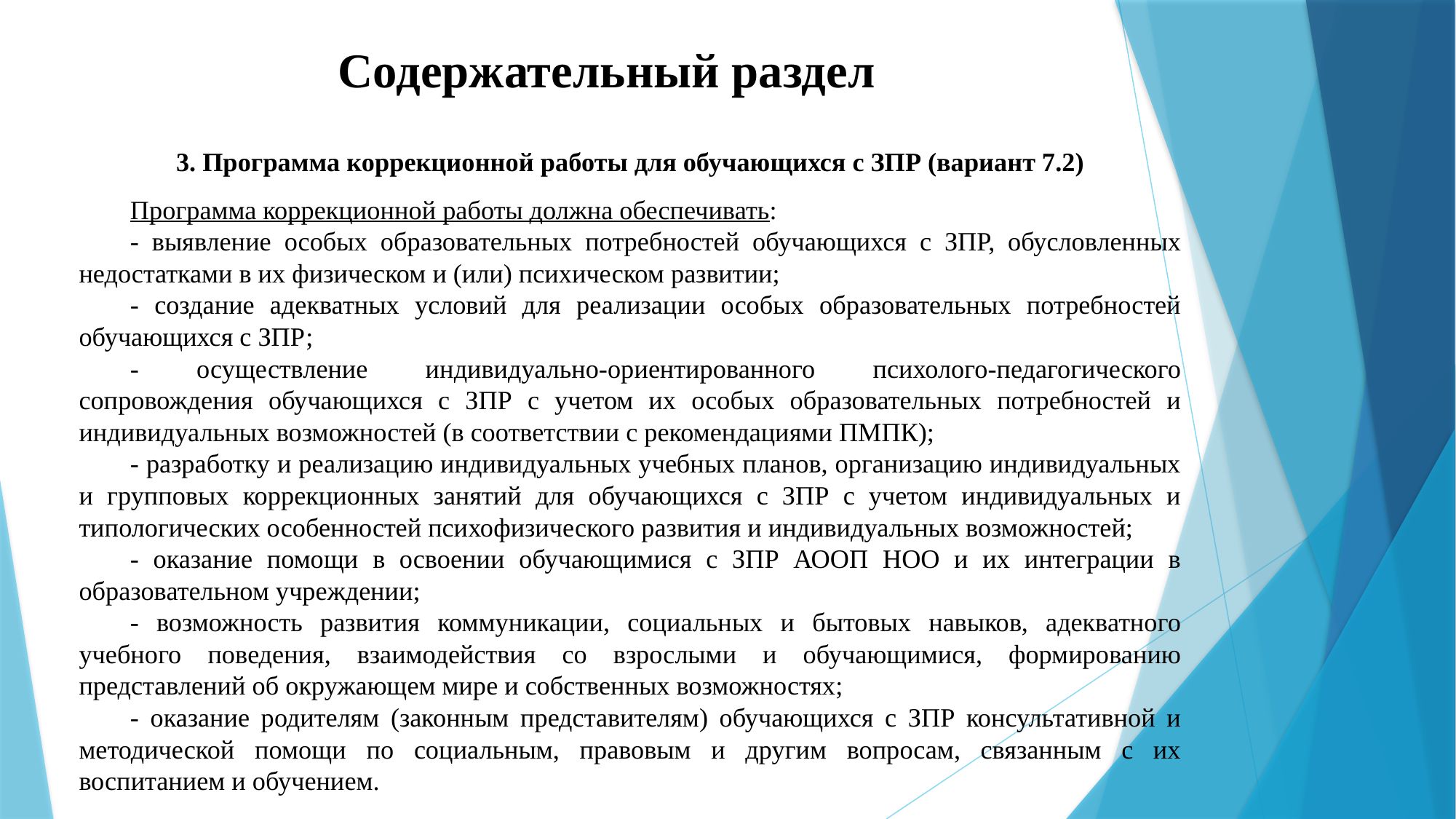

# Содержательный раздел
3. Программа коррекционной работы для обучающихся с ЗПР (вариант 7.2)
Программа коррекционной работы должна обеспечивать:
- выявление особых образовательных потребностей обучающихся с ЗПР, обусловленных недостатками в их физическом и (или) психическом развитии;
- создание адекватных условий для реализации особых образовательных потребностей обучающихся с ЗПР;
- осуществление индивидуально-ориентированного психолого-педагогического сопровождения обучающихся с ЗПР с учетом их особых образовательных потребностей и индивидуальных возможностей (в соответствии с рекомендациями ПМПК);
- разработку и реализацию индивидуальных учебных планов, организацию индивидуальных и групповых коррекционных занятий для обучающихся с ЗПР с учетом индивидуальных и типологических особенностей психофизического развития и индивидуальных возможностей;
- оказание помощи в освоении обучающимися с ЗПР АООП НОО и их интеграции в образовательном учреждении;
- возможность развития коммуникации, социальных и бытовых навыков, адекватного учебного поведения, взаимодействия со взрослыми и обучающимися, формированию представлений об окружающем мире и собственных возможностях;
- оказание родителям (законным представителям) обучающихся с ЗПР консультативной и методической помощи по социальным, правовым и другим вопросам, связанным с их воспитанием и обучением.